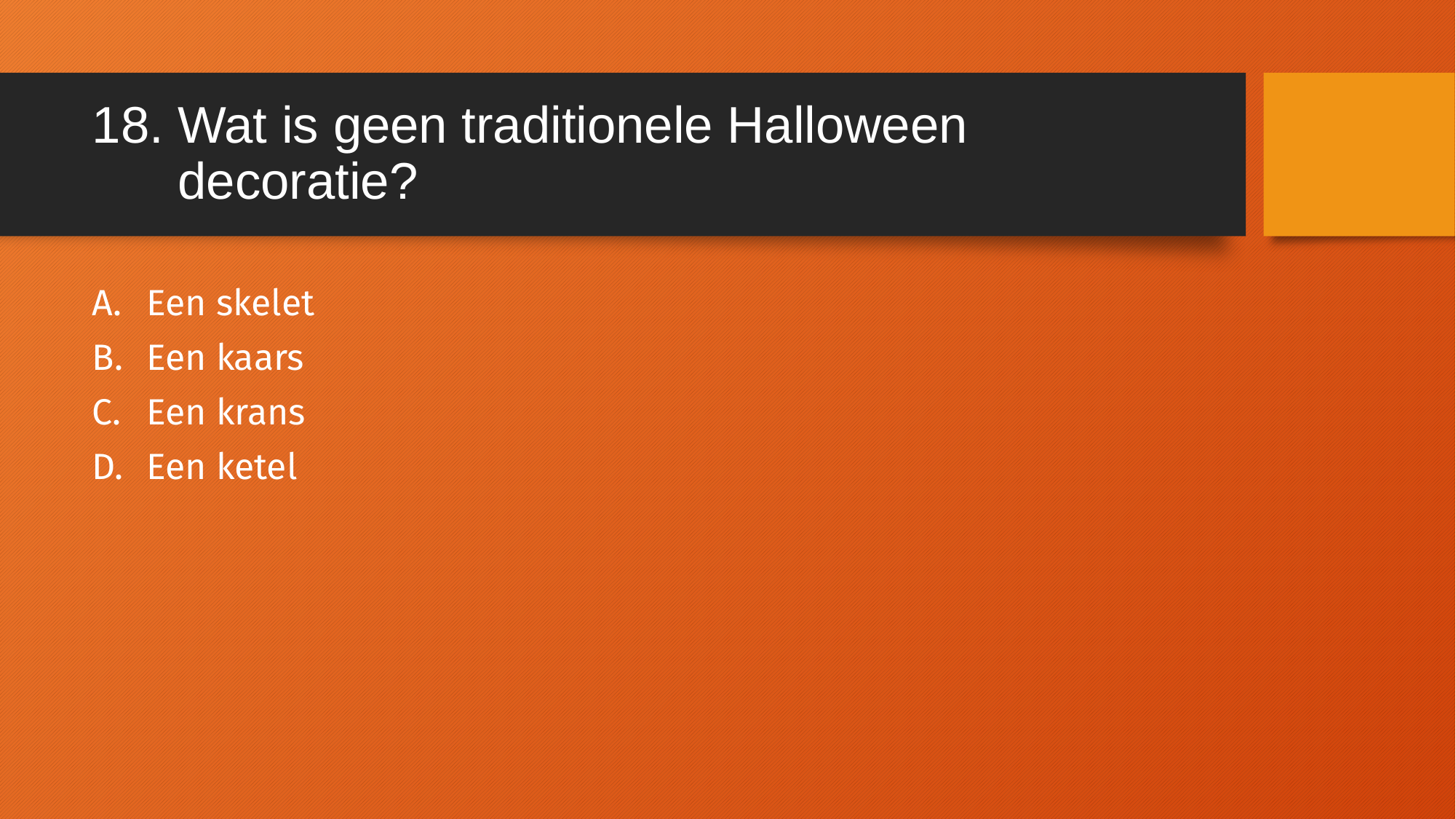

# 18. Wat is geen traditionele Halloween decoratie?
Een skelet
Een kaars
Een krans
Een ketel